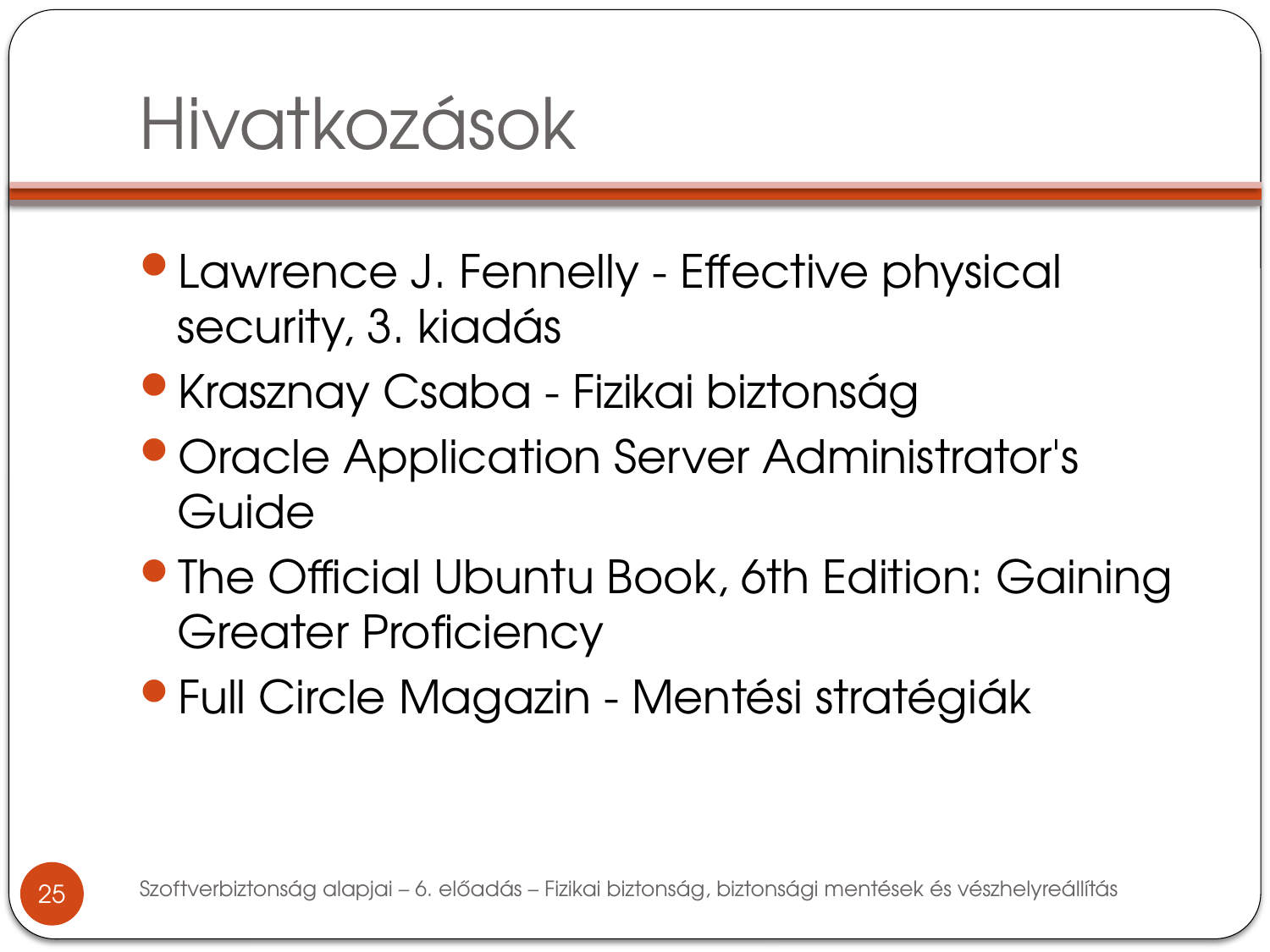

# Hivatkozások
Lawrence J. Fennelly - Effective physical security, 3. kiadás
Krasznay Csaba - Fizikai biztonság
Oracle Application Server Administrator's Guide
The Official Ubuntu Book, 6th Edition: Gaining Greater Proficiency
Full Circle Magazin - Mentési stratégiák

Szoftverbiztonság alapjai – 6. előadás – Fizikai biztonság, biztonsági mentések és vészhelyreállítás
25